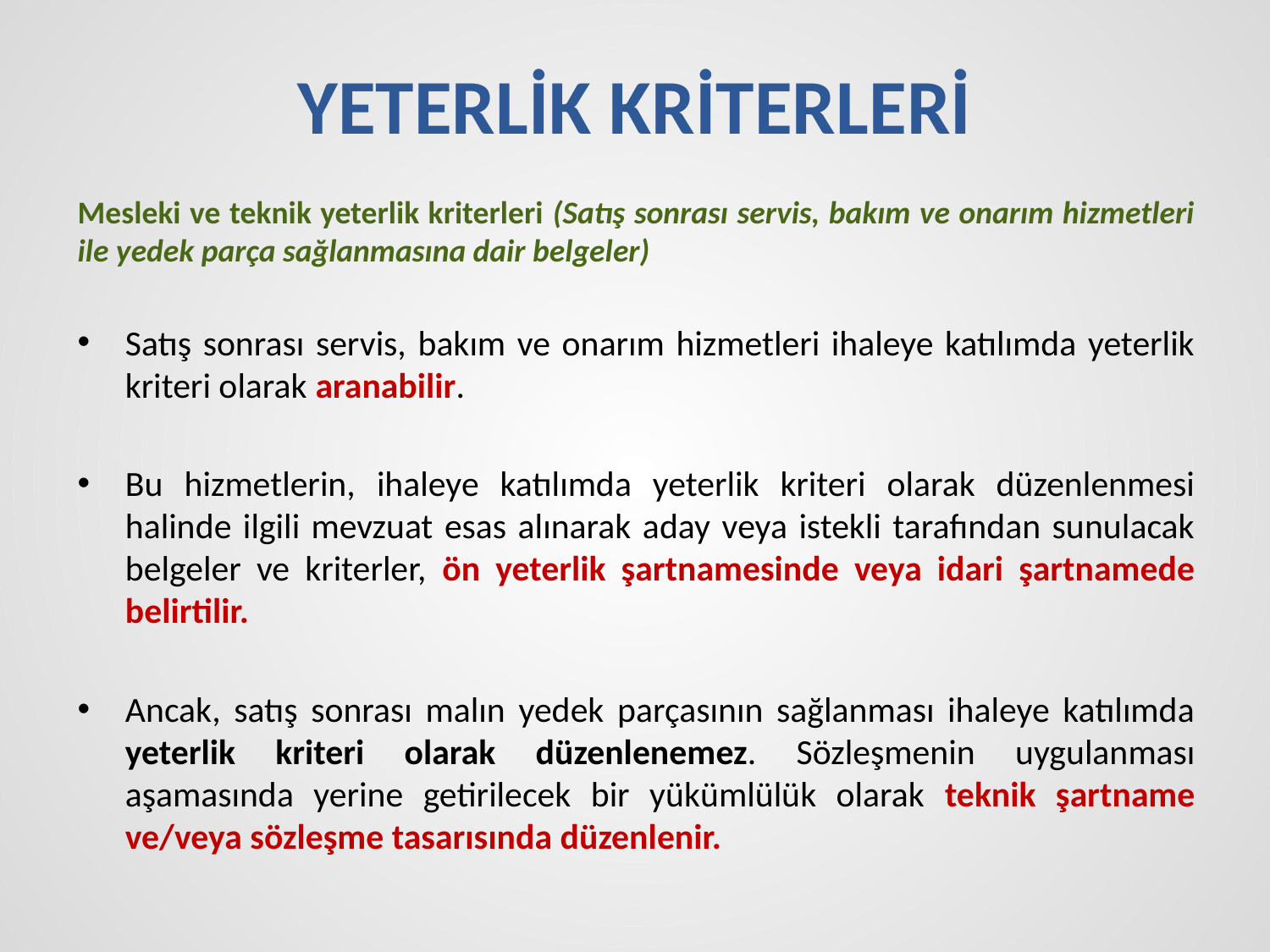

# YETERLİK KRİTERLERİ
Mesleki ve teknik yeterlik kriterleri (Satış sonrası servis, bakım ve onarım hizmetleri ile yedek parça sağlanmasına dair belgeler)

Satış sonrası servis, bakım ve onarım hizmetleri ihaleye katılımda yeterlik kriteri olarak aranabilir.

Bu hizmetlerin, ihaleye katılımda yeterlik kriteri olarak düzenlenmesi halinde ilgili mevzuat esas alınarak aday veya istekli tarafından sunulacak belgeler ve kriterler, ön yeterlik şartnamesinde veya idari şartnamede belirtilir.

Ancak, satış sonrası malın yedek parçasının sağlanması ihaleye katılımda yeterlik kriteri olarak düzenlenemez. Sözleşmenin uygulanması aşamasında yerine getirilecek bir yükümlülük olarak teknik şartname ve/veya sözleşme tasarısında düzenlenir.